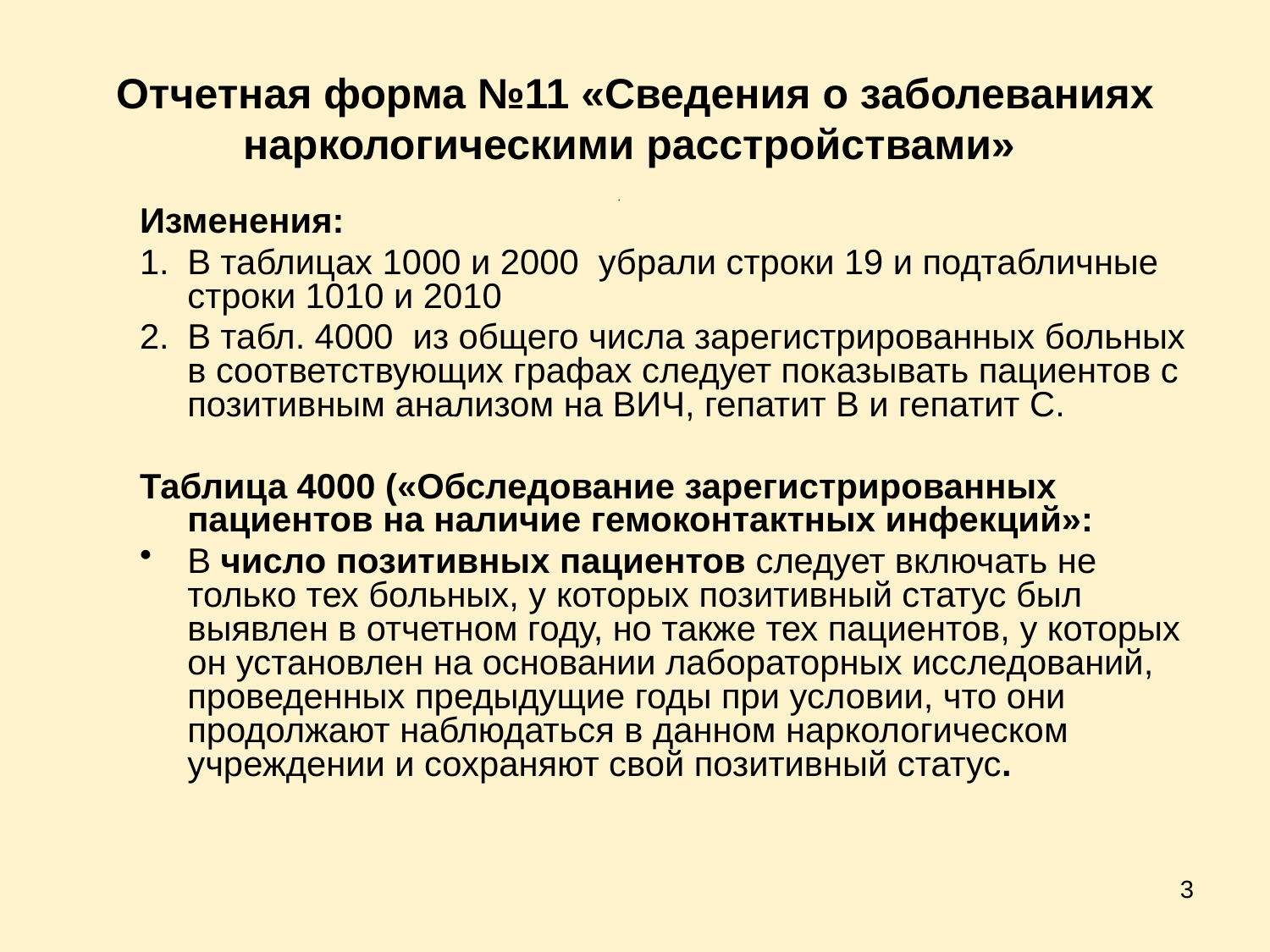

# Отчетная форма №11 «Сведения о заболеваниях наркологическими расстройствами»
Изменения:
В таблицах 1000 и 2000  убрали строки 19 и подтабличные строки 1010 и 2010
В табл. 4000  из общего числа зарегистрированных больных в соответствующих графах следует показывать пациентов с позитивным анализом на ВИЧ, гепатит В и гепатит С.

Таблица 4000 («Обследование зарегистрированных пациентов на наличие гемоконтактных инфекций»:
В число позитивных пациентов следует включать не только тех больных, у которых позитивный статус был выявлен в отчетном году, но также тех пациентов, у которых он установлен на основании лабораторных исследований, проведенных предыдущие годы при условии, что они продолжают наблюдаться в данном наркологическом учреждении и сохраняют свой позитивный статус.

3